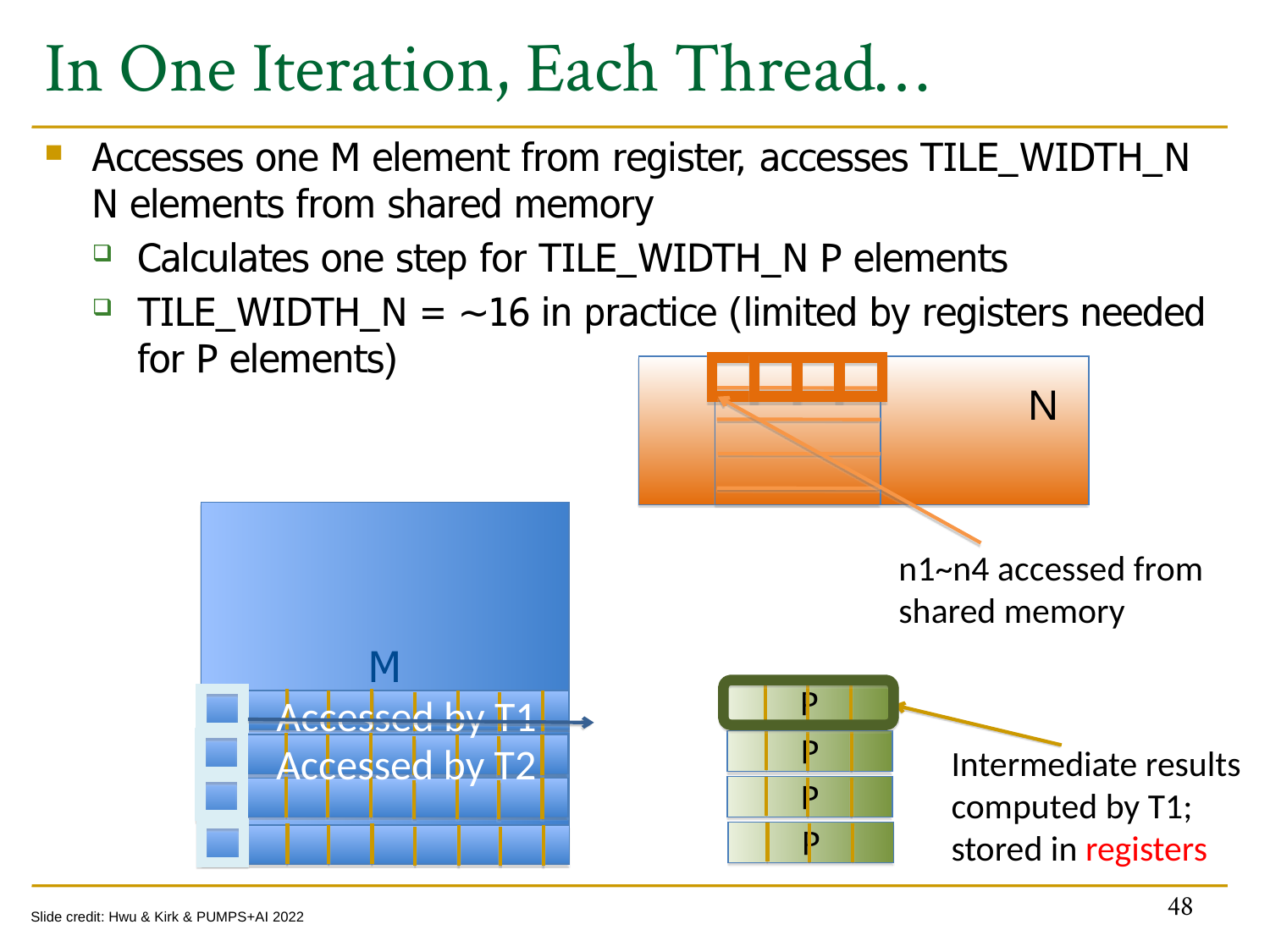

# In One Iteration, Each Thread…
Accesses one M element from register, accesses TILE_WIDTH_N N elements from shared memory
Calculates one step for TILE_WIDTH_N P elements
TILE_WIDTH_N = ~16 in practice (limited by registers needed for P elements)
B

N
M
n1~n4 accessed from shared memory

P
Accessed by T1

P
Accessed by T2

Intermediate results computed by T1; stored in registers
P

P

48
Slide credit: Hwu & Kirk & PUMPS+AI 2022